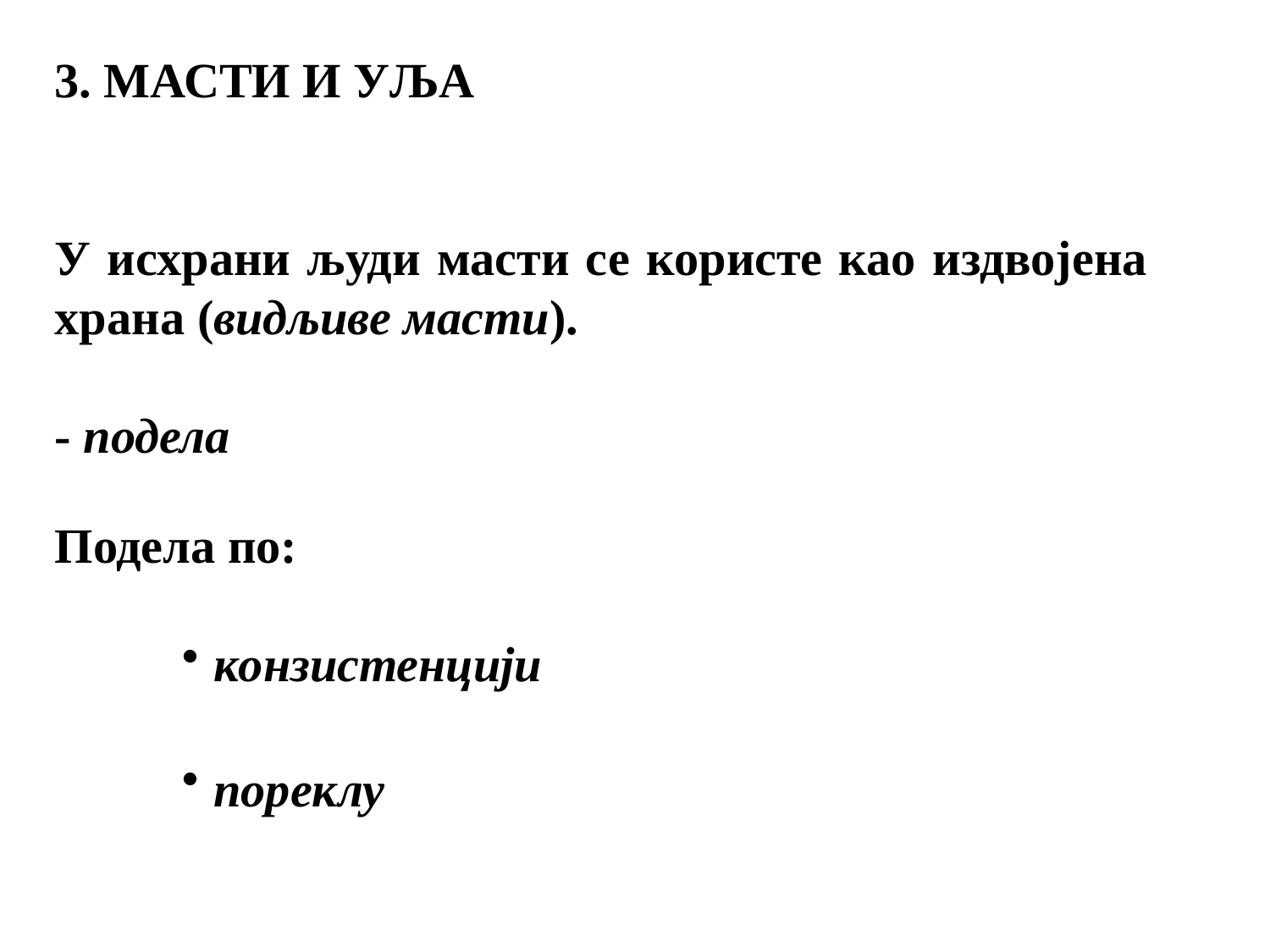

3. МАСТИ И УЉА

У исхрани људи масти се користе као издвојена храна (видљиве масти).

- подела

Подела по:

конзистенцији

пореклу